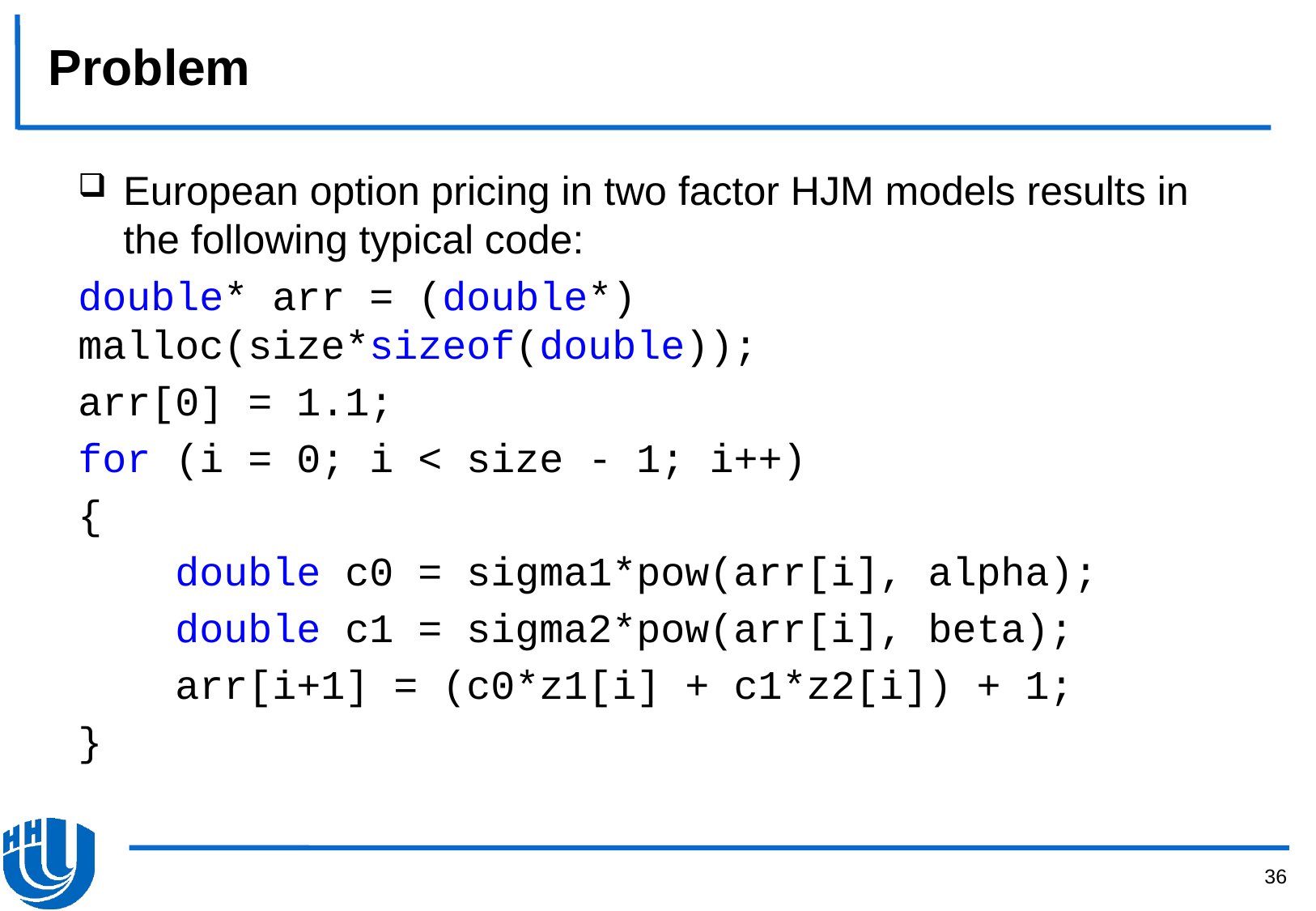

# Problem
European option pricing in two factor HJM models results in the following typical code:
double* arr = (double*) 		malloc(size*sizeof(double));
arr[0] = 1.1;
for (i = 0; i < size - 1; i++)
{
    double c0 = sigma1*pow(arr[i], alpha);
    double c1 = sigma2*pow(arr[i], beta);
    arr[i+1] = (c0*z1[i] + c1*z2[i]) + 1;
}